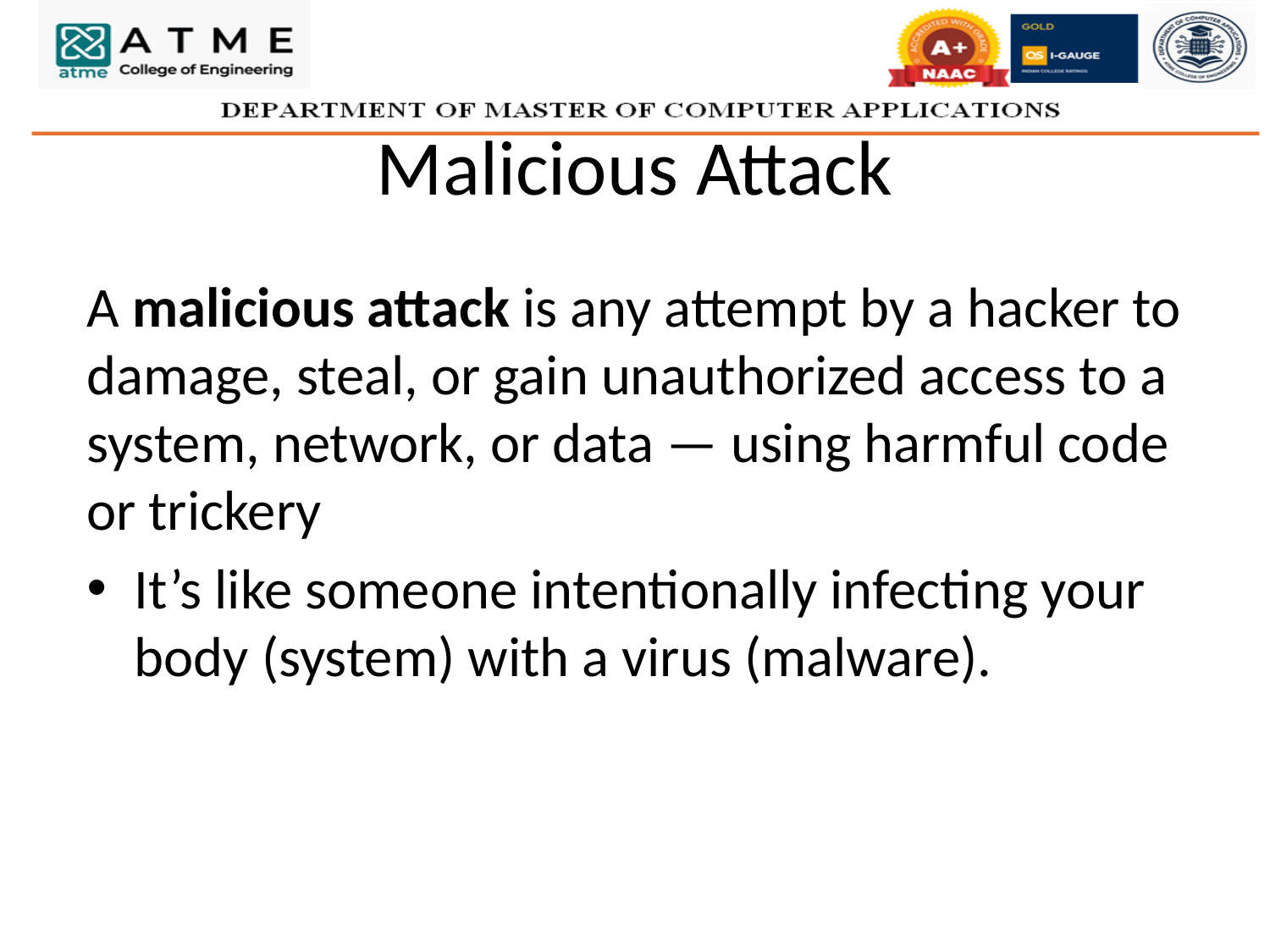

# Malicious Attack
A malicious attack is any attempt by a hacker to damage, steal, or gain unauthorized access to a system, network, or data — using harmful code or trickery
It’s like someone intentionally infecting your body (system) with a virus (malware).